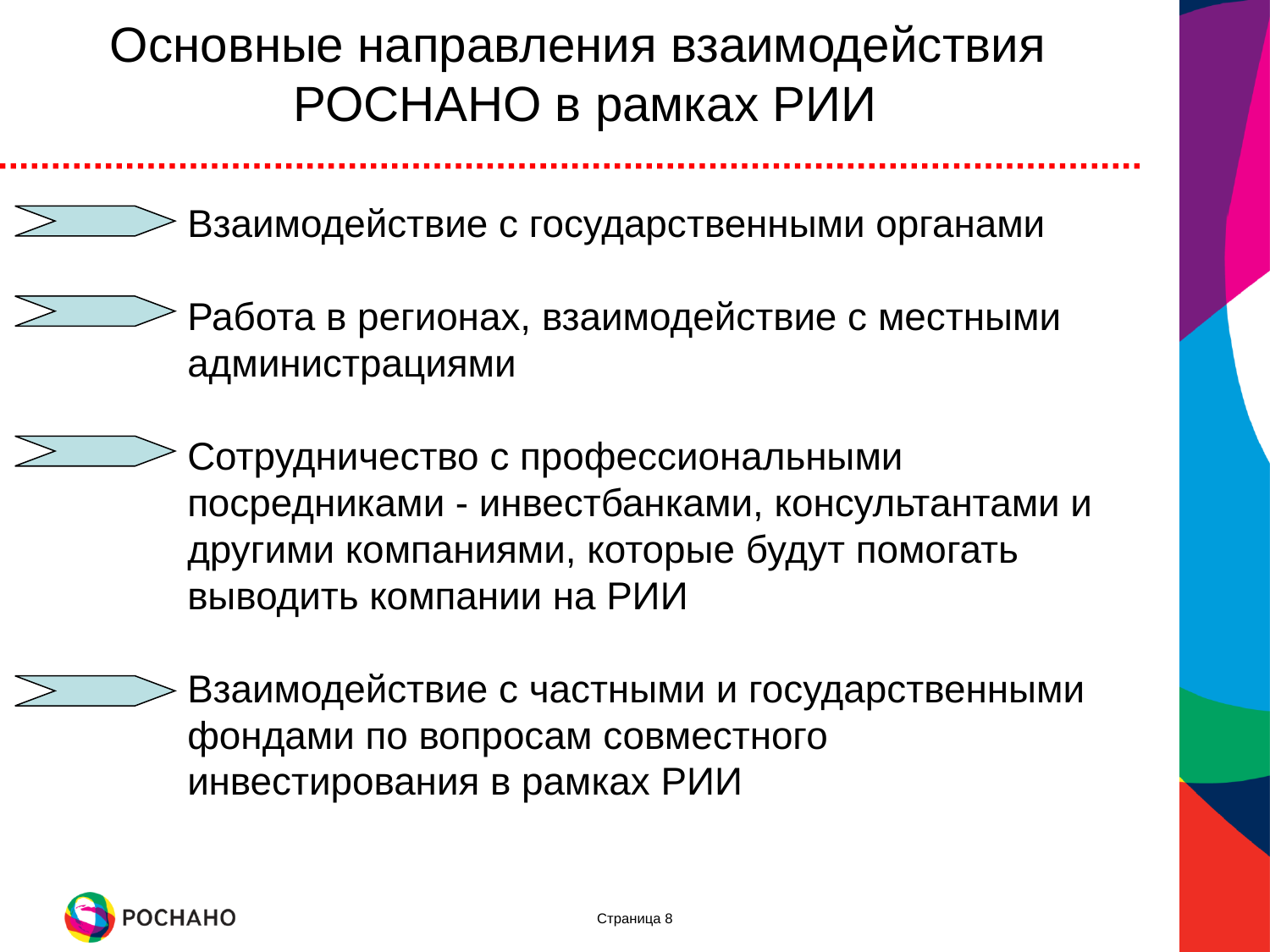

Основные направления взаимодействия
РОСНАНО в рамках РИИ

Взаимодействие с государственными органами

Работа в регионах, взаимодействие с местными администрациями

Сотрудничество с профессиональными посредниками - инвестбанками, консультантами и другими компаниями, которые будут помогать выводить компании на РИИ

Взаимодействие с частными и государственными фондами по вопросам совместного инвестирования в рамках РИИ

Страница 8